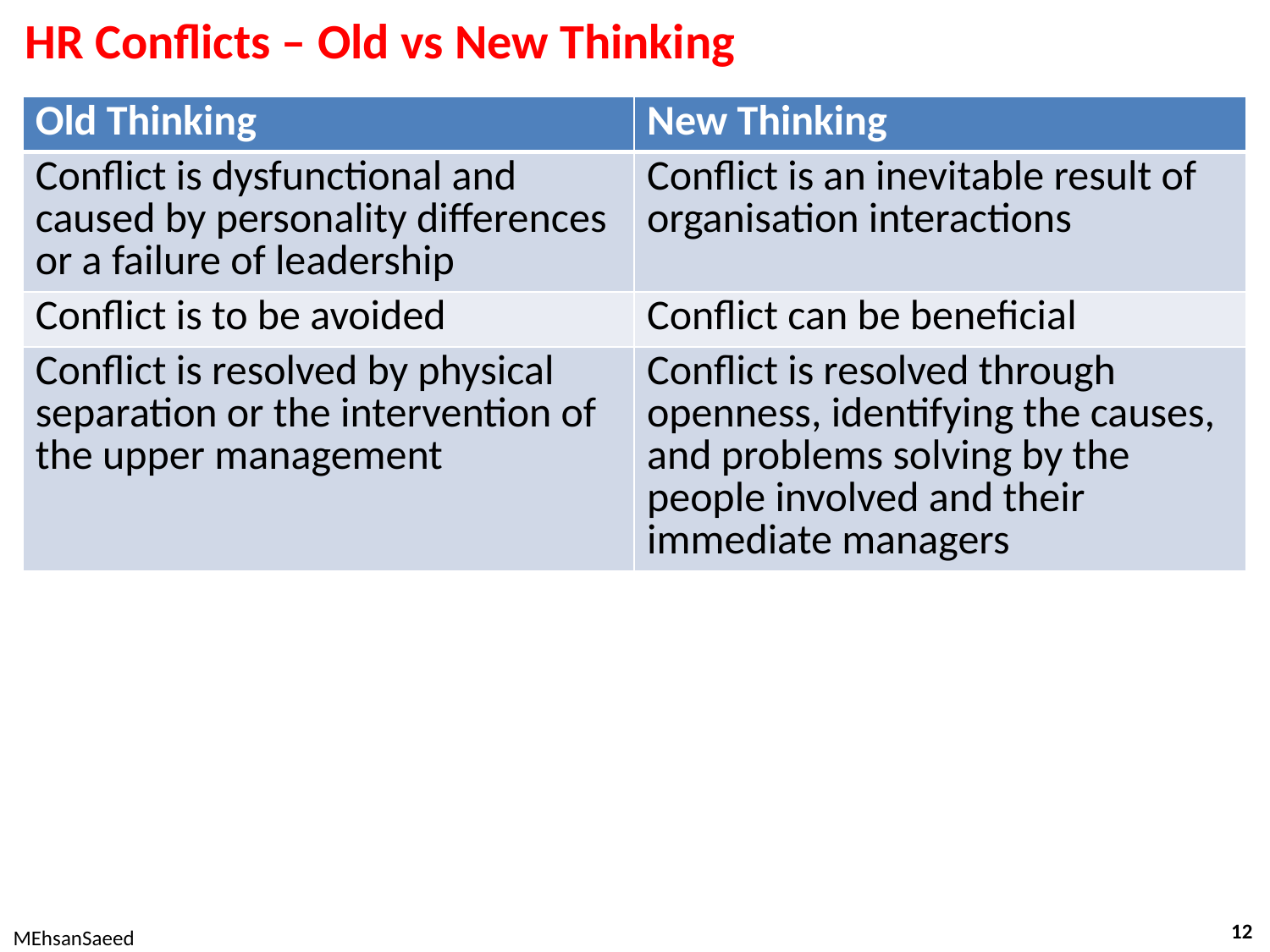

# HR Conflicts – Old vs New Thinking
| Old Thinking | New Thinking |
| --- | --- |
| Conflict is dysfunctional and caused by personality differences or a failure of leadership | Conflict is an inevitable result of organisation interactions |
| Conflict is to be avoided | Conflict can be beneficial |
| Conflict is resolved by physical separation or the intervention of the upper management | Conflict is resolved through openness, identifying the causes, and problems solving by the people involved and their immediate managers |
12
MEhsanSaeed